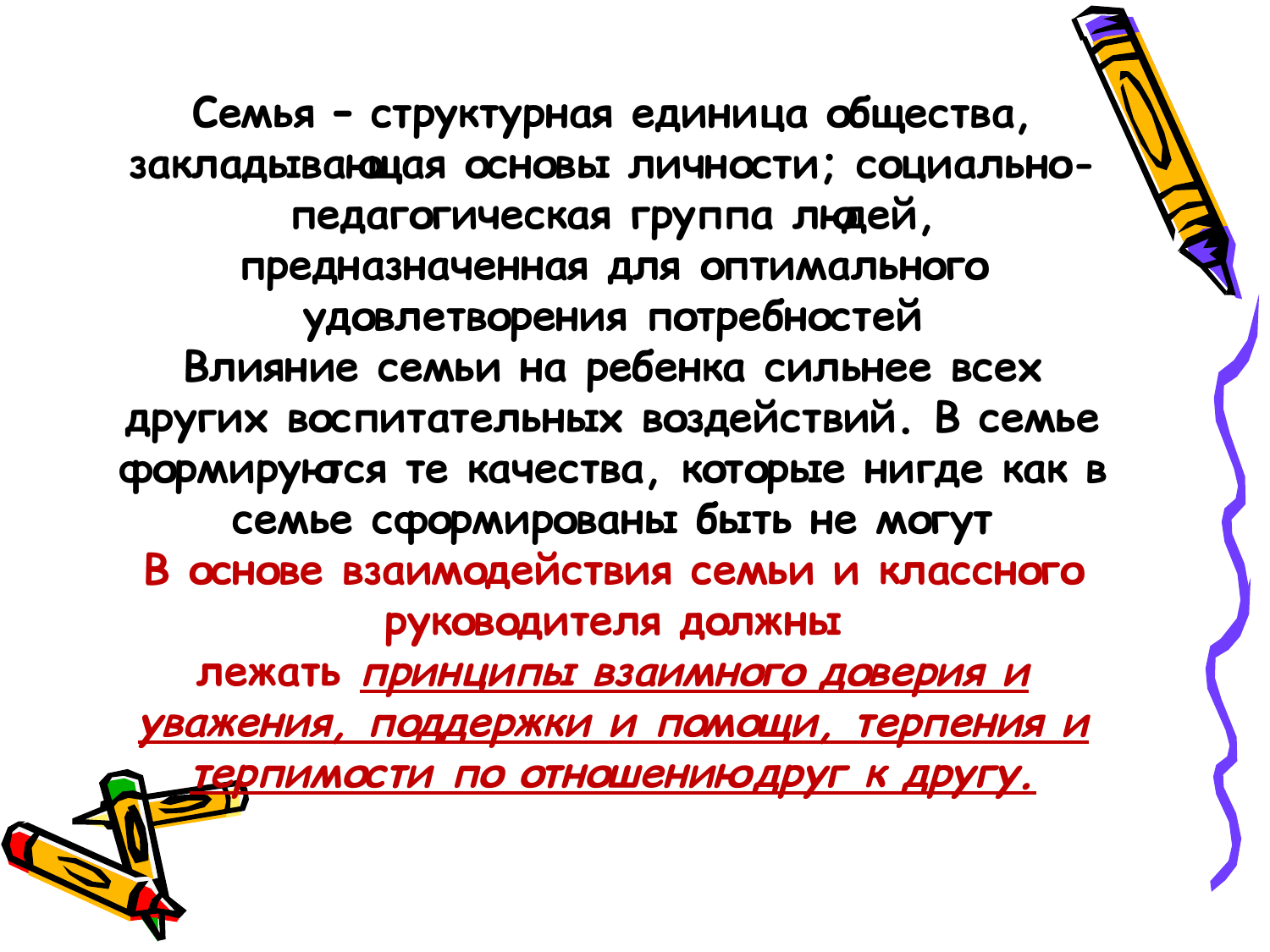

# Семья – структурная единица общества, закладывающая основы личности; социально-педагогическая группа людей, предназначенная для оптимального удовлетворения потребностей Влияние семьи на ребенка сильнее всех других воспитательных воздействий. В семье формируются те качества, которые нигде как в семье сформированы быть не могут В основе взаимодействия семьи и классного руководителя должны лежать принципы взаимного доверия и уважения, поддержки и помощи, терпения и терпимости по отношению друг к другу.